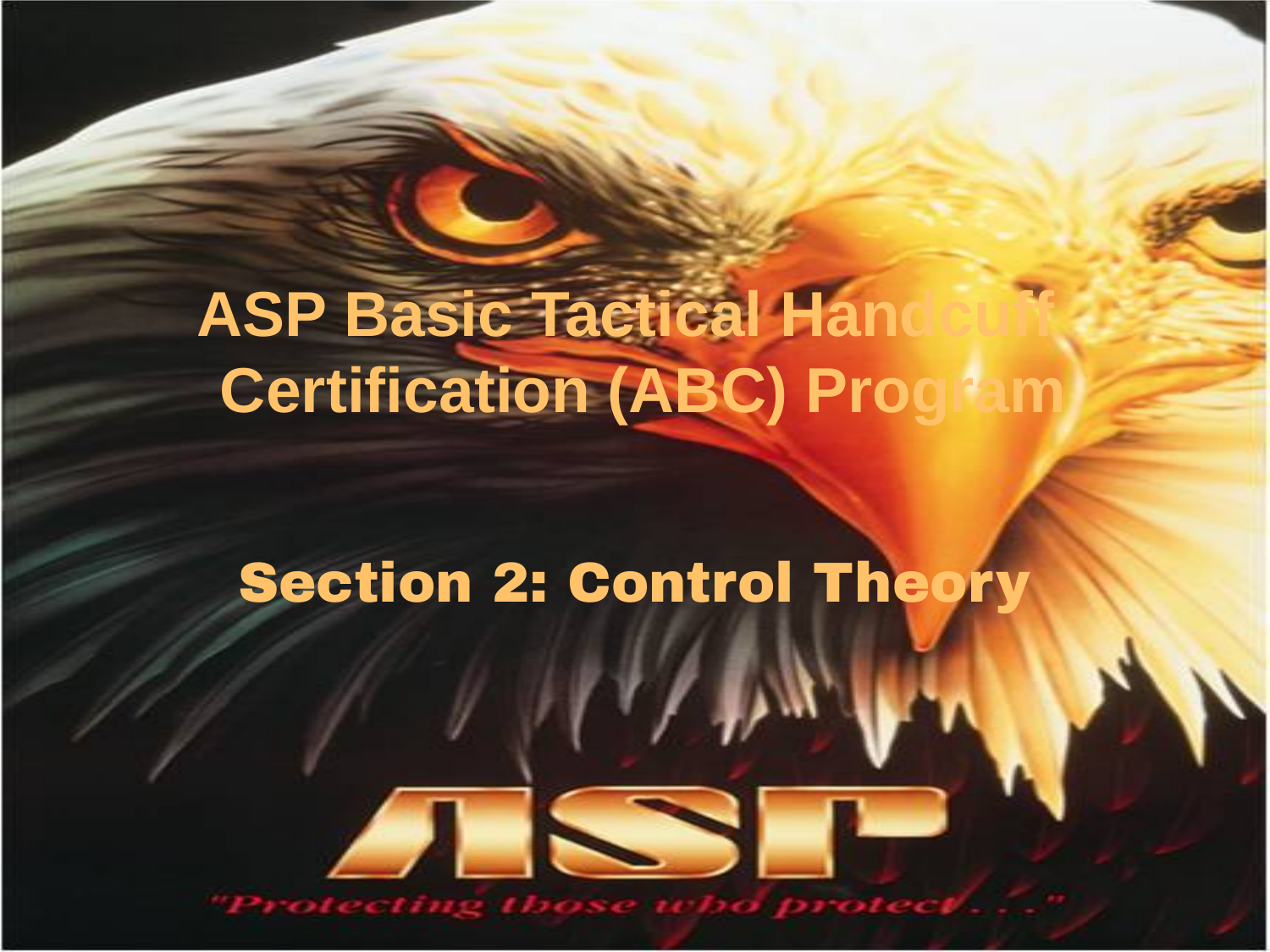

# ASP Basic Tactical Handcuff Certification (ABC) Program
Section 2: Control Theory